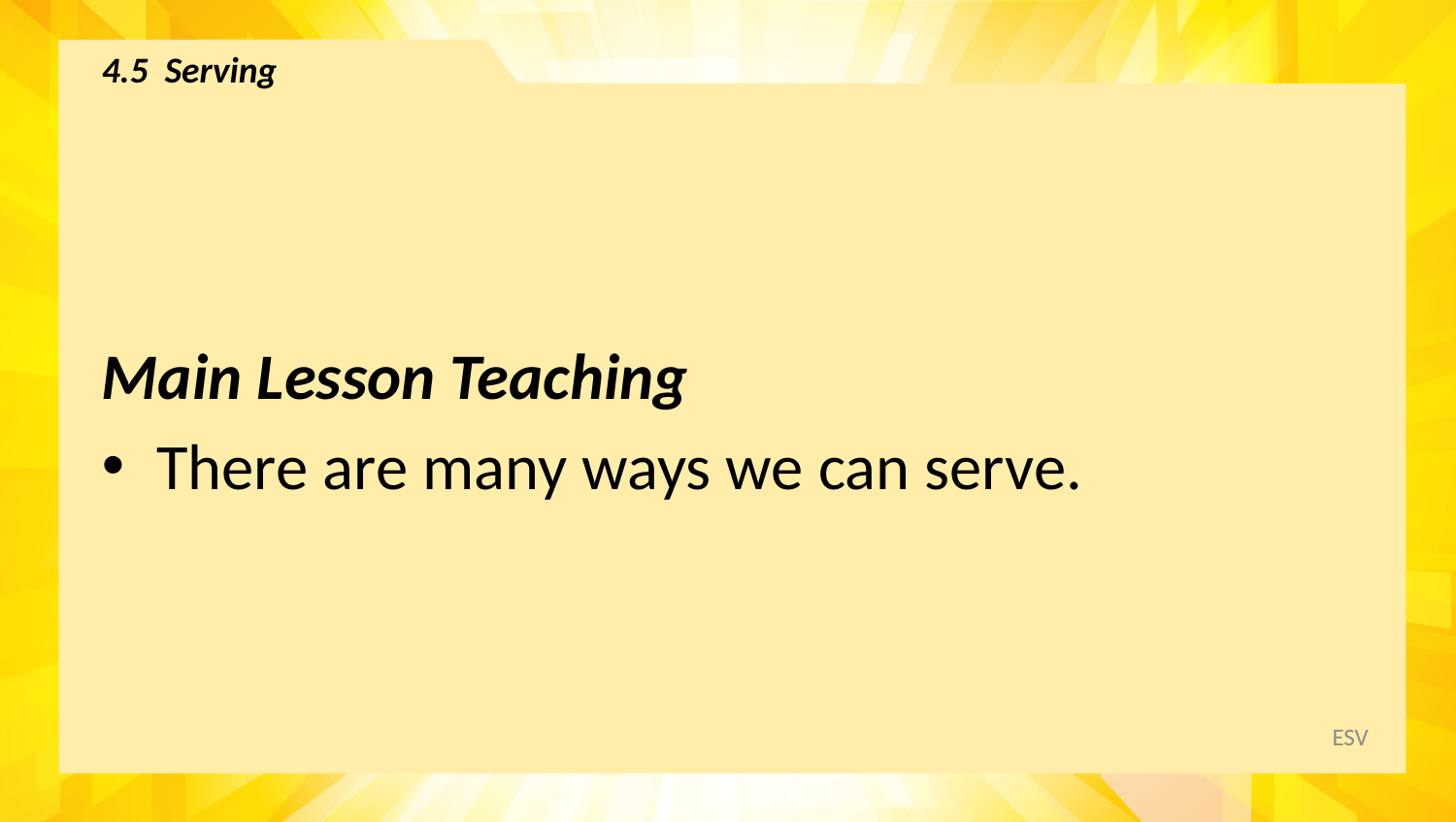

# 4.5  Serving
Main Lesson Teaching
There are many ways we can serve.
ESV